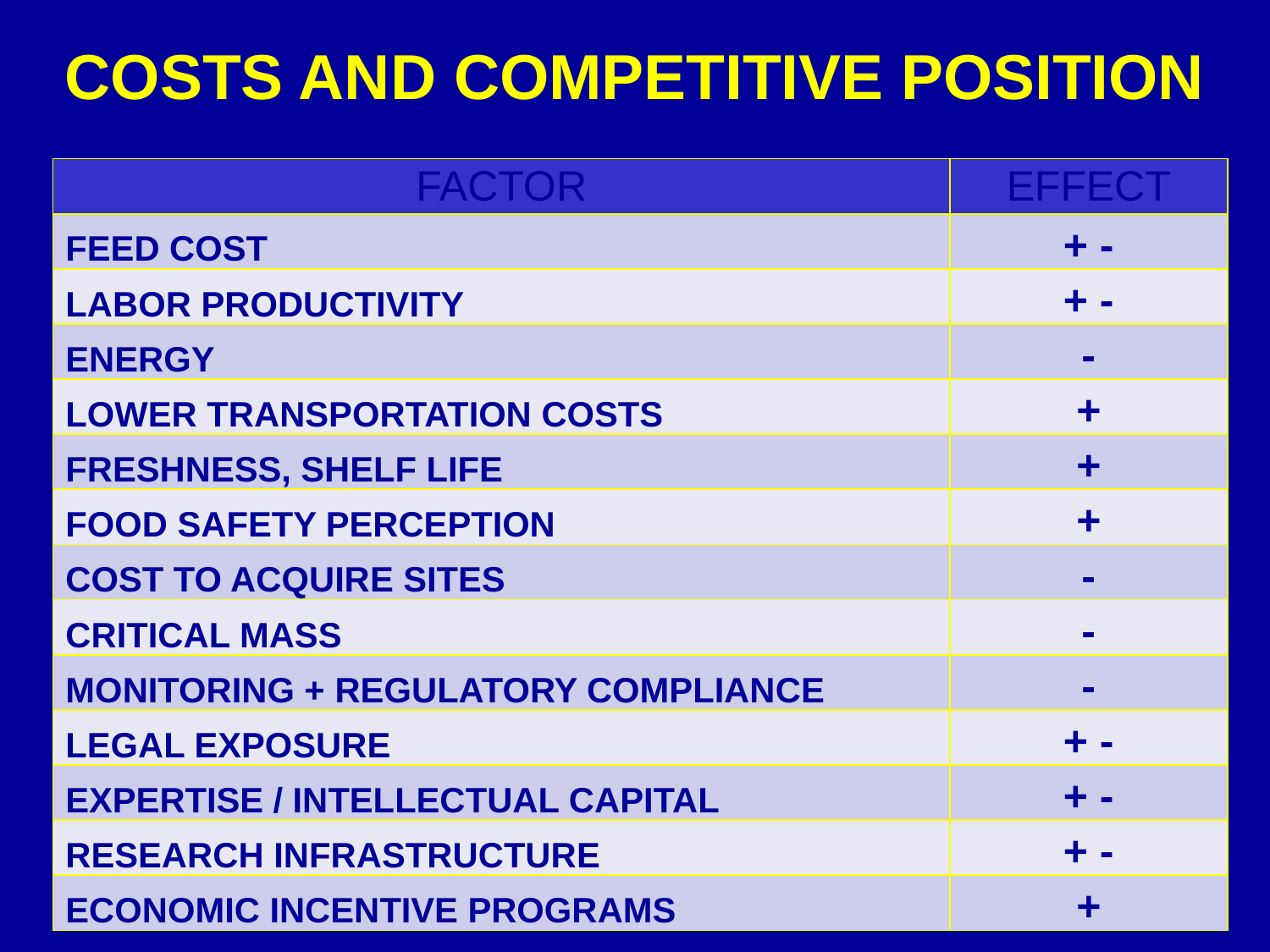

# COSTS AND COMPETITIVE POSITION
| FACTOR | EFFECT |
| --- | --- |
| FEED COST | + - |
| LABOR PRODUCTIVITY | + - |
| ENERGY | - |
| LOWER TRANSPORTATION COSTS | + |
| FRESHNESS, SHELF LIFE | + |
| FOOD SAFETY PERCEPTION | + |
| COST TO ACQUIRE SITES | - |
| CRITICAL MASS | - |
| MONITORING + REGULATORY COMPLIANCE | - |
| LEGAL EXPOSURE | + - |
| EXPERTISE / INTELLECTUAL CAPITAL | + - |
| RESEARCH INFRASTRUCTURE | + - |
| ECONOMIC INCENTIVE PROGRAMS | + |